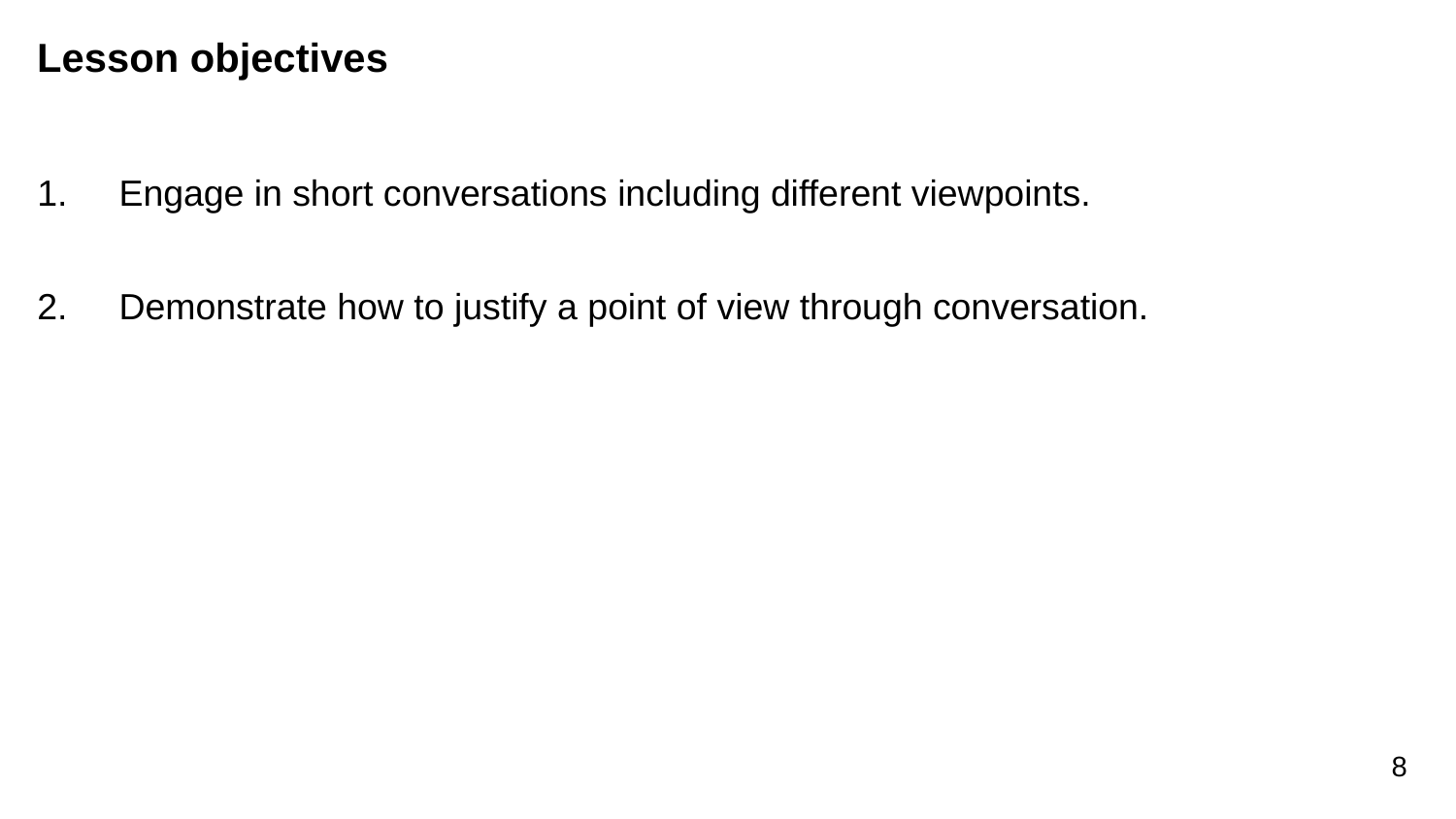

# Lesson objectives
Engage in short conversations including different viewpoints.

Demonstrate how to justify a point of view through conversation.

8